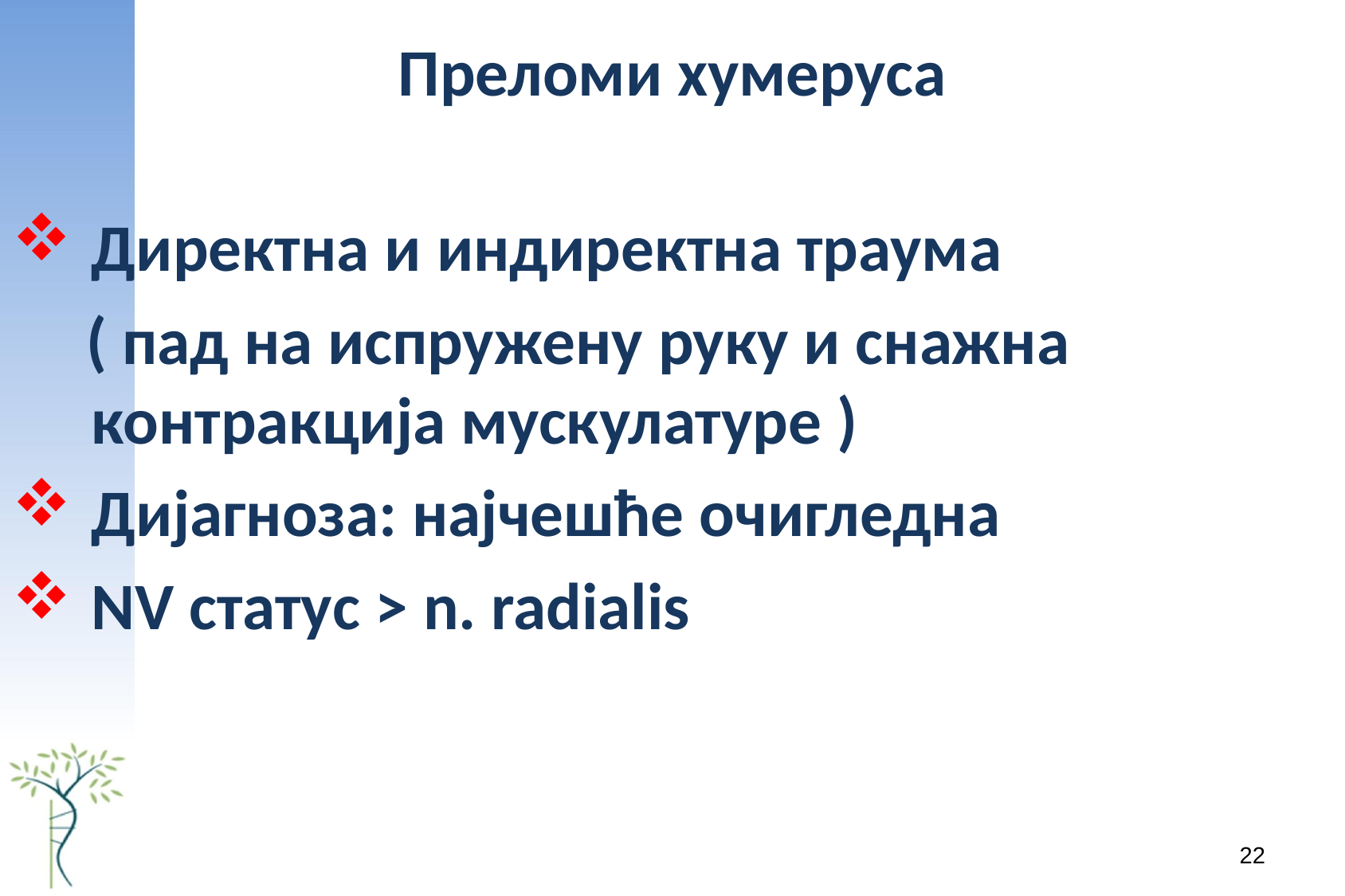

# Преломи хумеруса
Директна и индиректна траума
     ( пад на испружену руку и снажна контракција мускулатуре )
Дијагноза: најчешће очигледна
NV статус > n. radialis
22